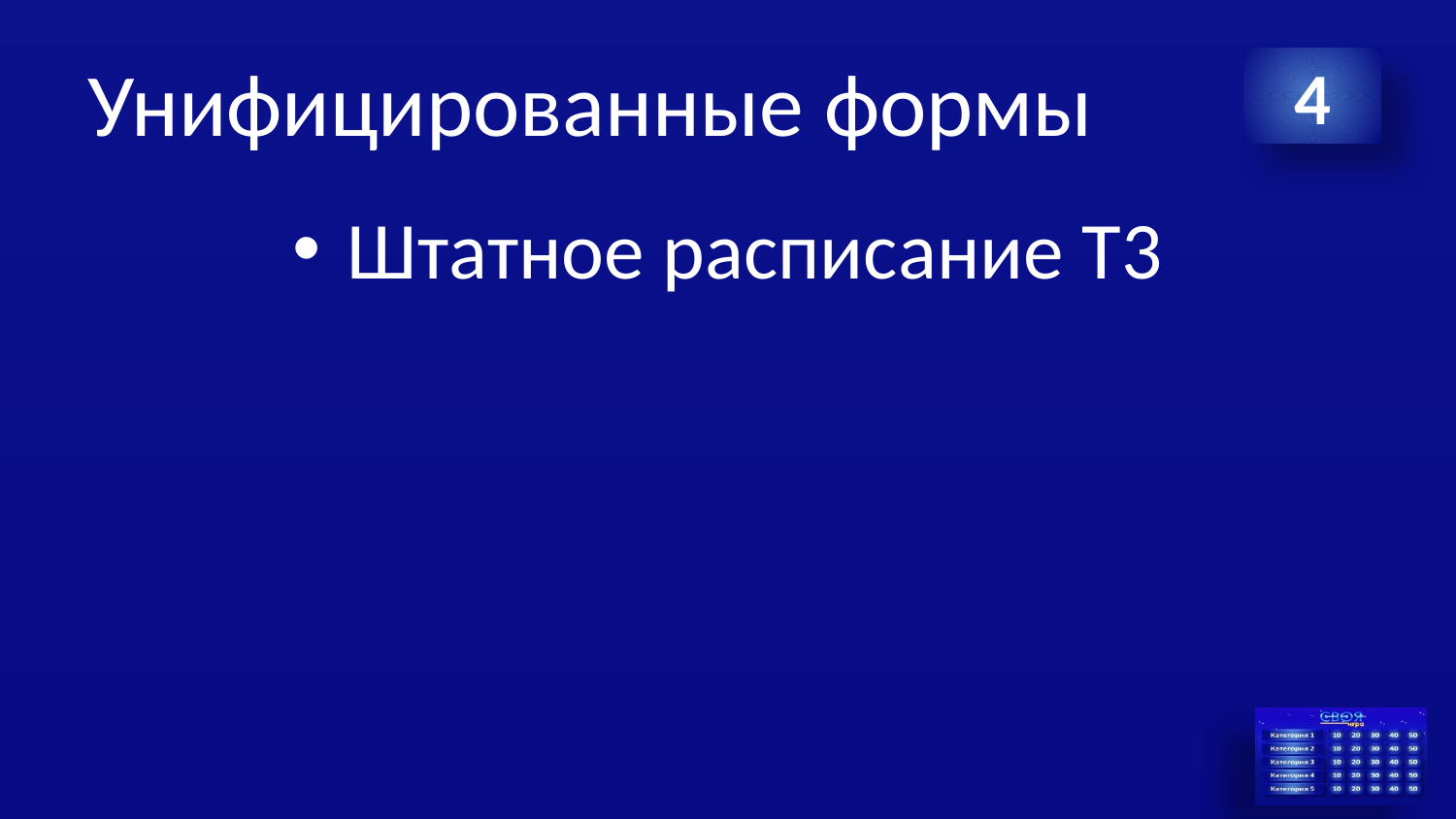

# Унифицированные формы
4
Штатное расписание Т3